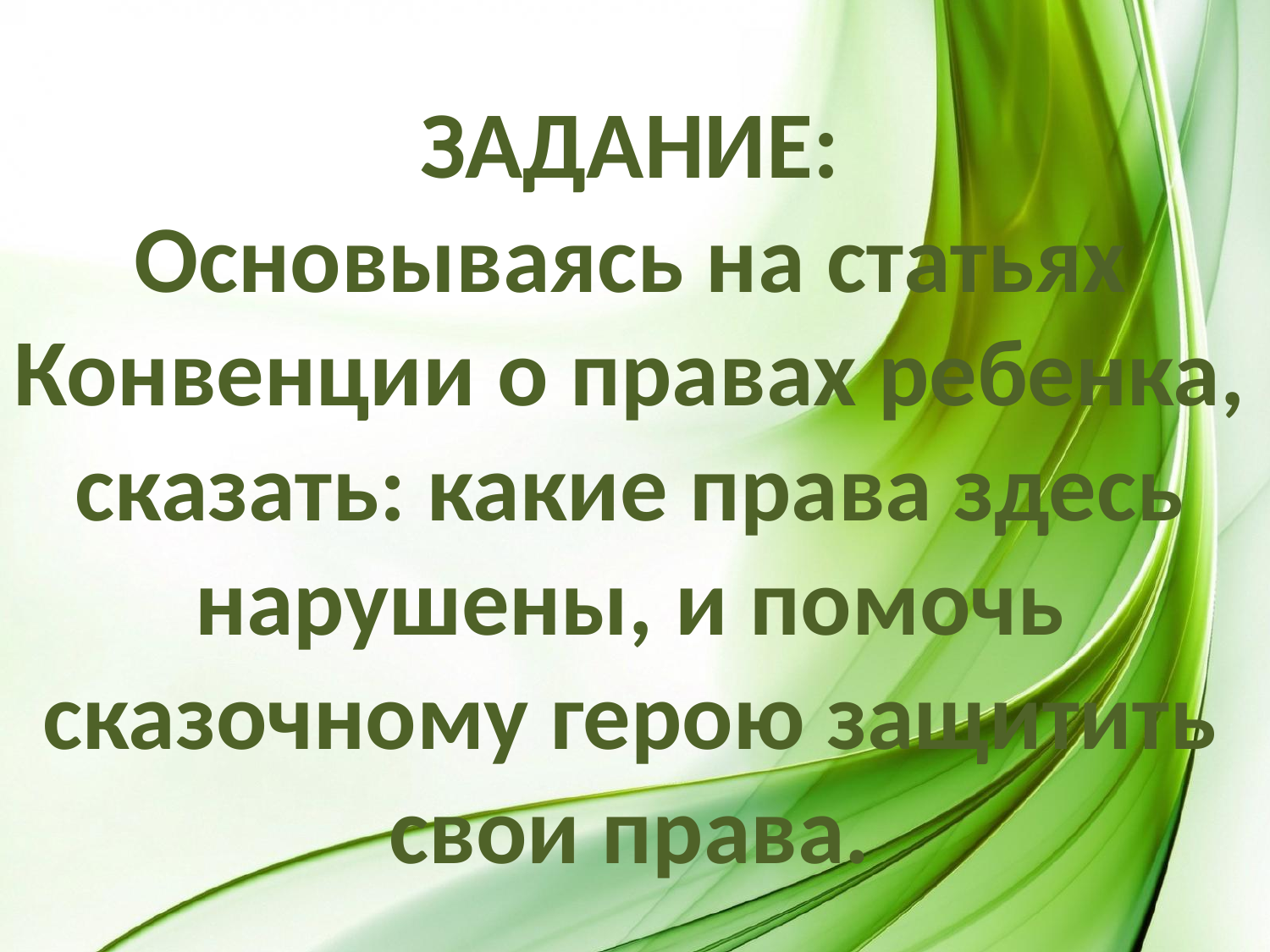

ЗАДАНИЕ:
Основываясь на статьях Конвенции о правах ребенка, сказать: какие права здесь нарушены, и помочь сказочному герою защитить свои права.